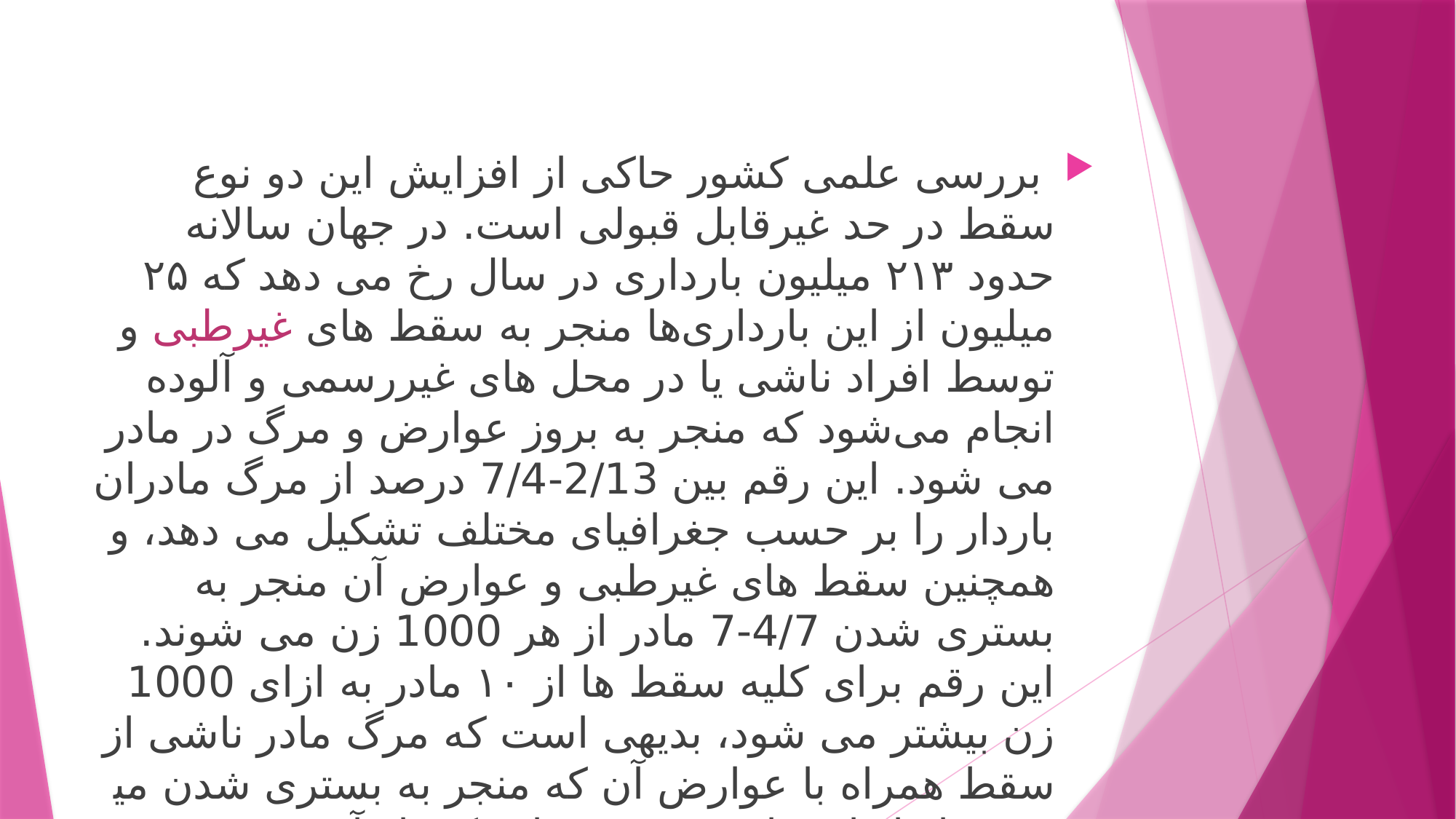

بررسی علمی کشور حاکی از افزایش این دو نوع سقط در حد غیرقابل قبولی است. در جهان سالانه حدود ۲۱۳ میلیون بارداری در سال رخ می دهد که ۲۵ میلیون از این بارداری‌ها منجر به سقط های غیرطبی و توسط افراد ناشی یا در محل های غیررسمی و آلوده انجام می‌شود که منجر به بروز عوارض و مرگ در مادر می شود. این رقم بین 2/13-7/4 درصد از مرگ مادران باردار را بر حسب جغرافیای مختلف تشکیل می دهد، و همچنین سقط های غیرطبی و عوارض آن منجر به بستری شدن 4/7-7 مادر از هر 1000 زن می شوند. این رقم برای کلیه سقط ها از ۱۰ مادر به ازای 1000 زن بیشتر می شود، بدیهی است که مرگ مادر ناشی از سقط همراه با عوارض آن که منجر به بستری شدن می­شود، ابعاد اقتصادی وسیعی دارد که بار آن به بودجه عمومی و جیب مردم منتقل می شود.